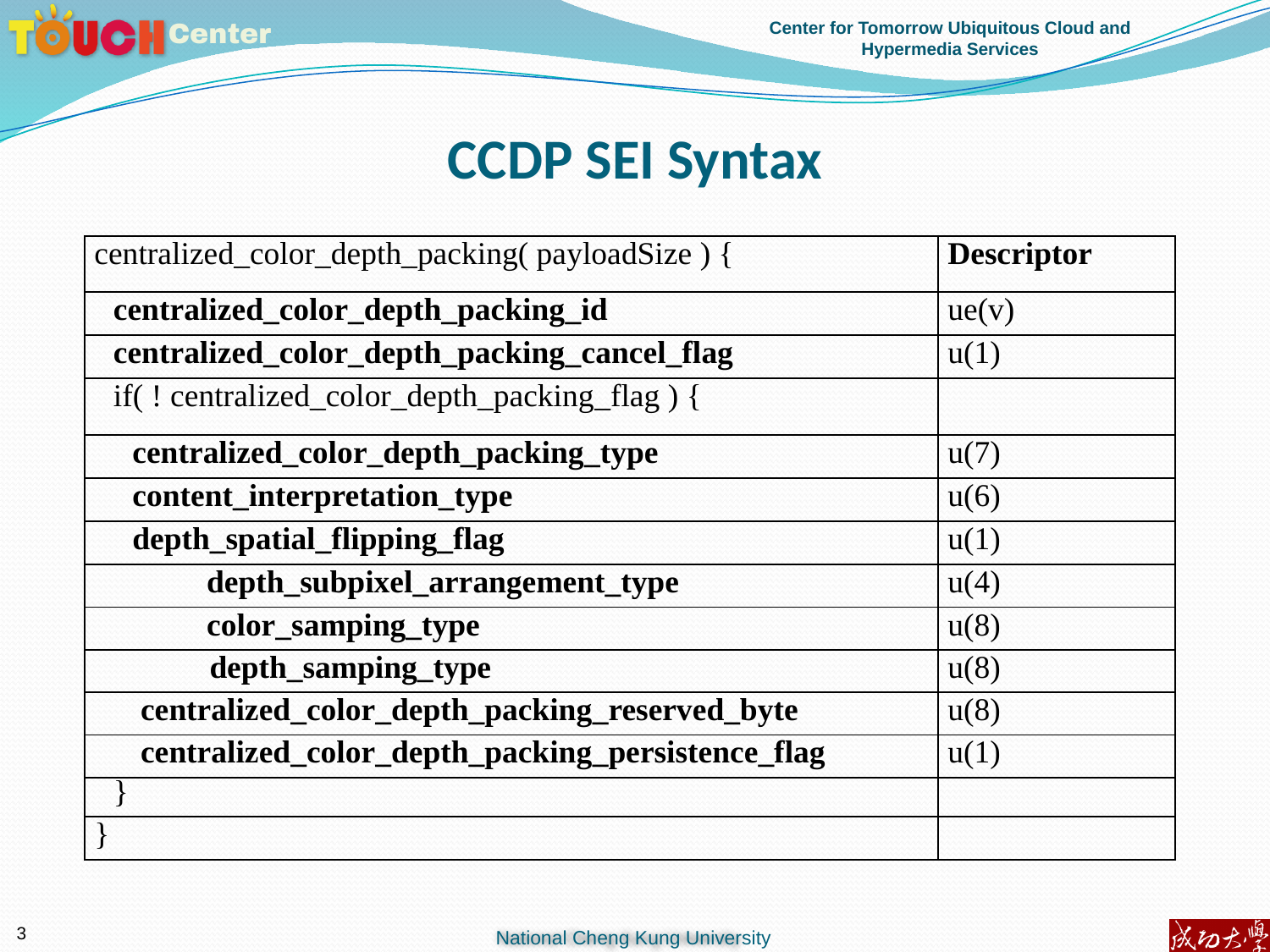

# CCDP SEI Syntax
| centralized\_color\_depth\_packing( payloadSize ) { | Descriptor |
| --- | --- |
| centralized\_color\_depth\_packing\_id | ue(v) |
| centralized\_color\_depth\_packing\_cancel\_flag | u(1) |
| if( ! centralized\_color\_depth\_packing\_flag ) { |  |
| centralized\_color\_depth\_packing\_type | u(7) |
| content\_interpretation\_type | u(6) |
| depth\_spatial\_flipping\_flag | u(1) |
| depth\_subpixel\_arrangement\_type | u(4) |
| color\_samping\_type | u(8) |
| depth\_samping\_type | u(8) |
| centralized\_color\_depth\_packing\_reserved\_byte | u(8) |
| centralized\_color\_depth\_packing\_persistence\_flag | u(1) |
| } |  |
| } |  |